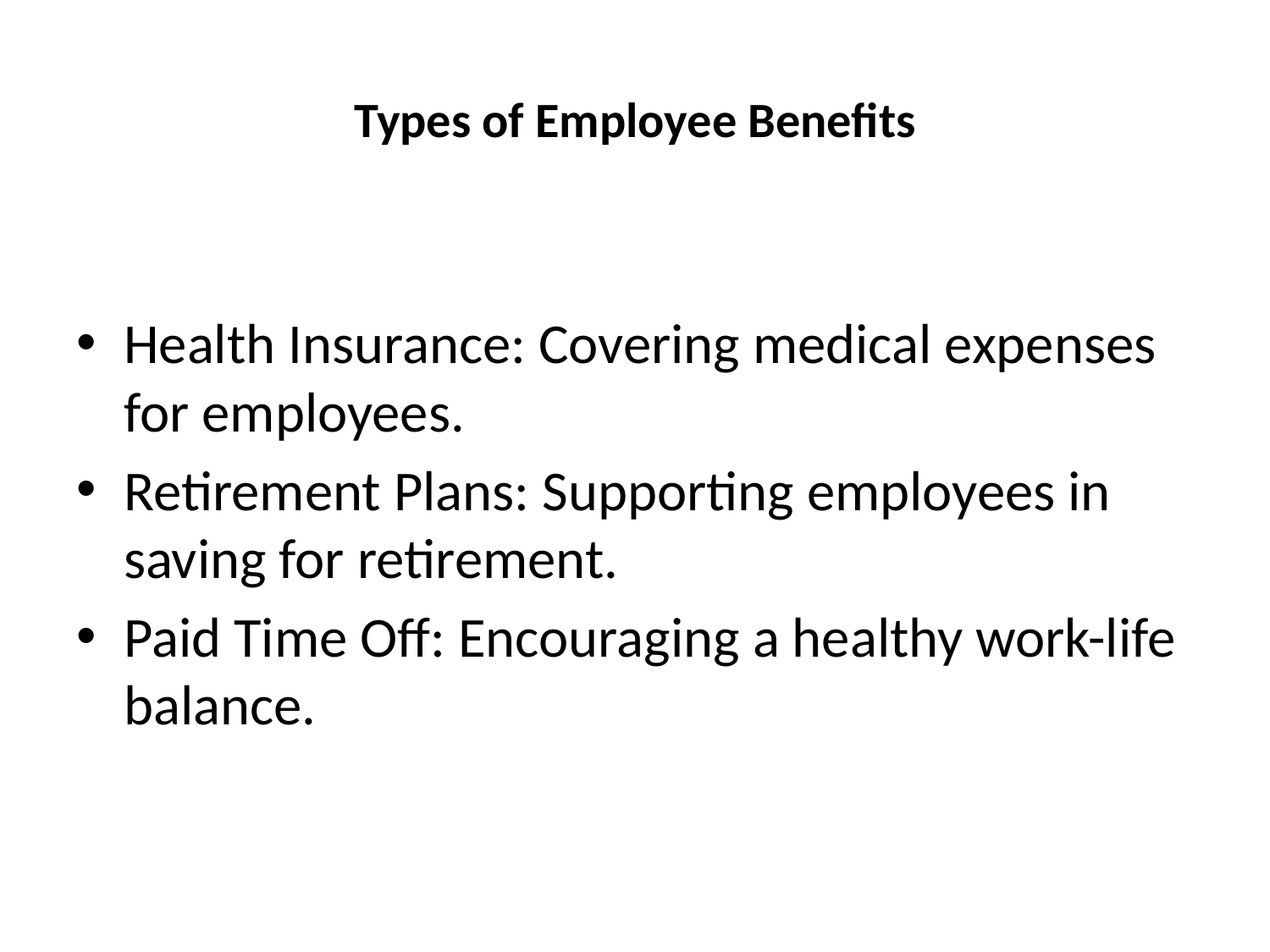

# Types of Employee Benefits

Health Insurance: Covering medical expenses for employees.
Retirement Plans: Supporting employees in saving for retirement.
Paid Time Off: Encouraging a healthy work-life balance.